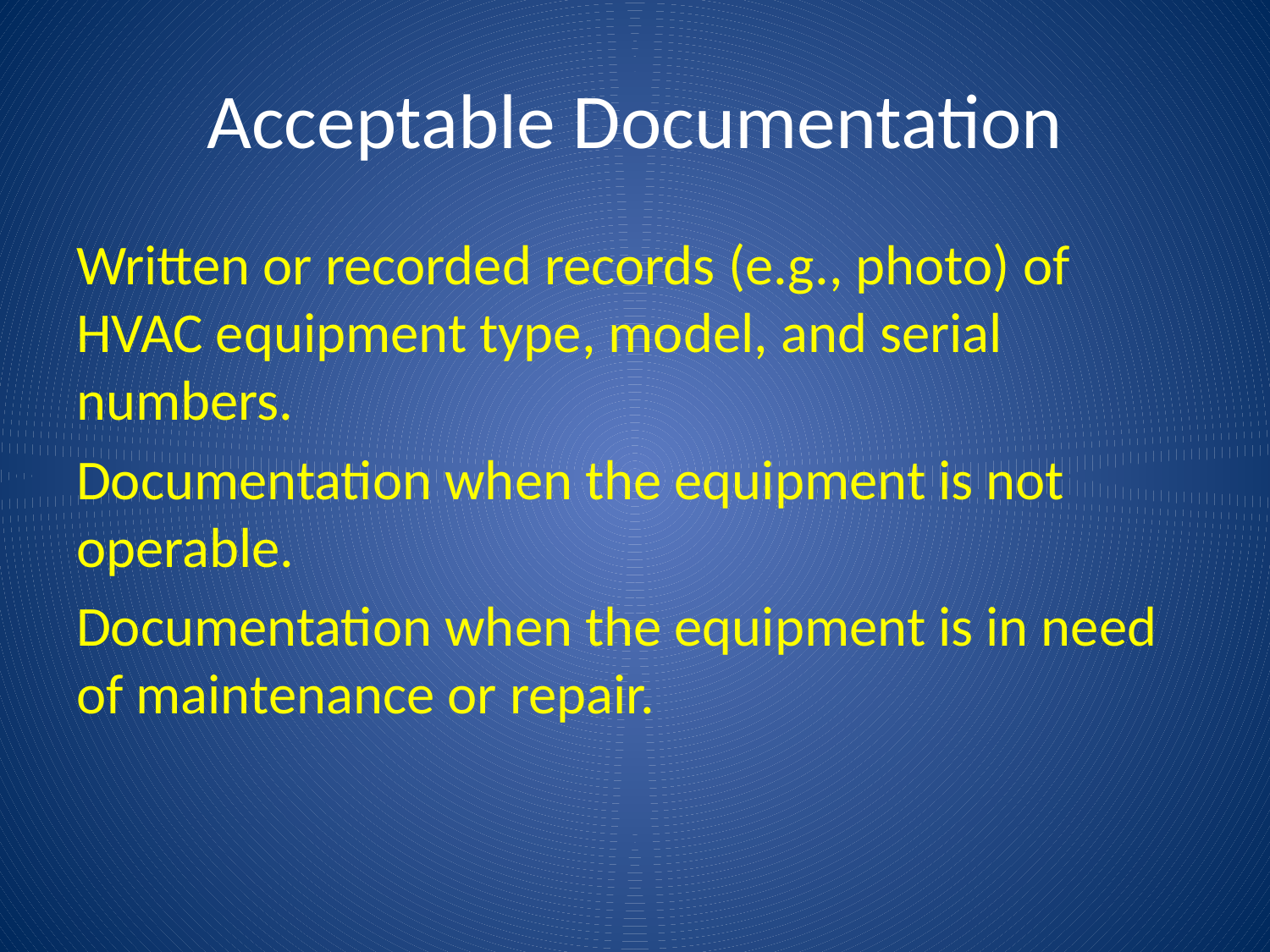

# Acceptable Documentation
Written or recorded records (e.g., photo) of  HVAC equipment type, model, and serial numbers.
Documentation when the equipment is not operable.
Documentation when the equipment is in need of maintenance or repair.